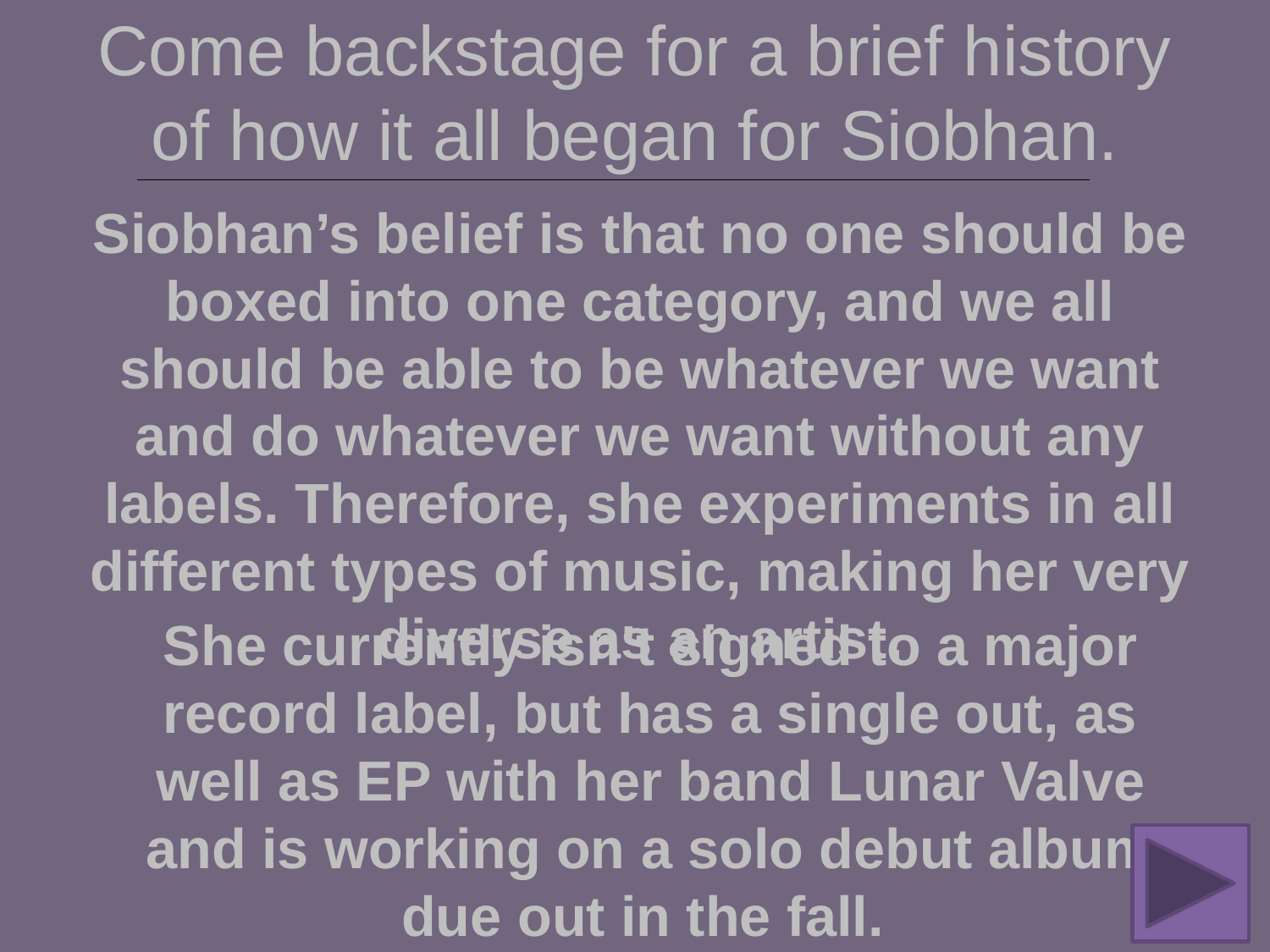

# Come backstage for a brief history of how it all began for Siobhan.
Siobhan’s belief is that no one should be boxed into one category, and we all should be able to be whatever we want and do whatever we want without any labels. Therefore, she experiments in all different types of music, making her very diverse as an artist.
She currently isn’t signed to a major record label, but has a single out, as well as EP with her band Lunar Valve and is working on a solo debut album due out in the fall.